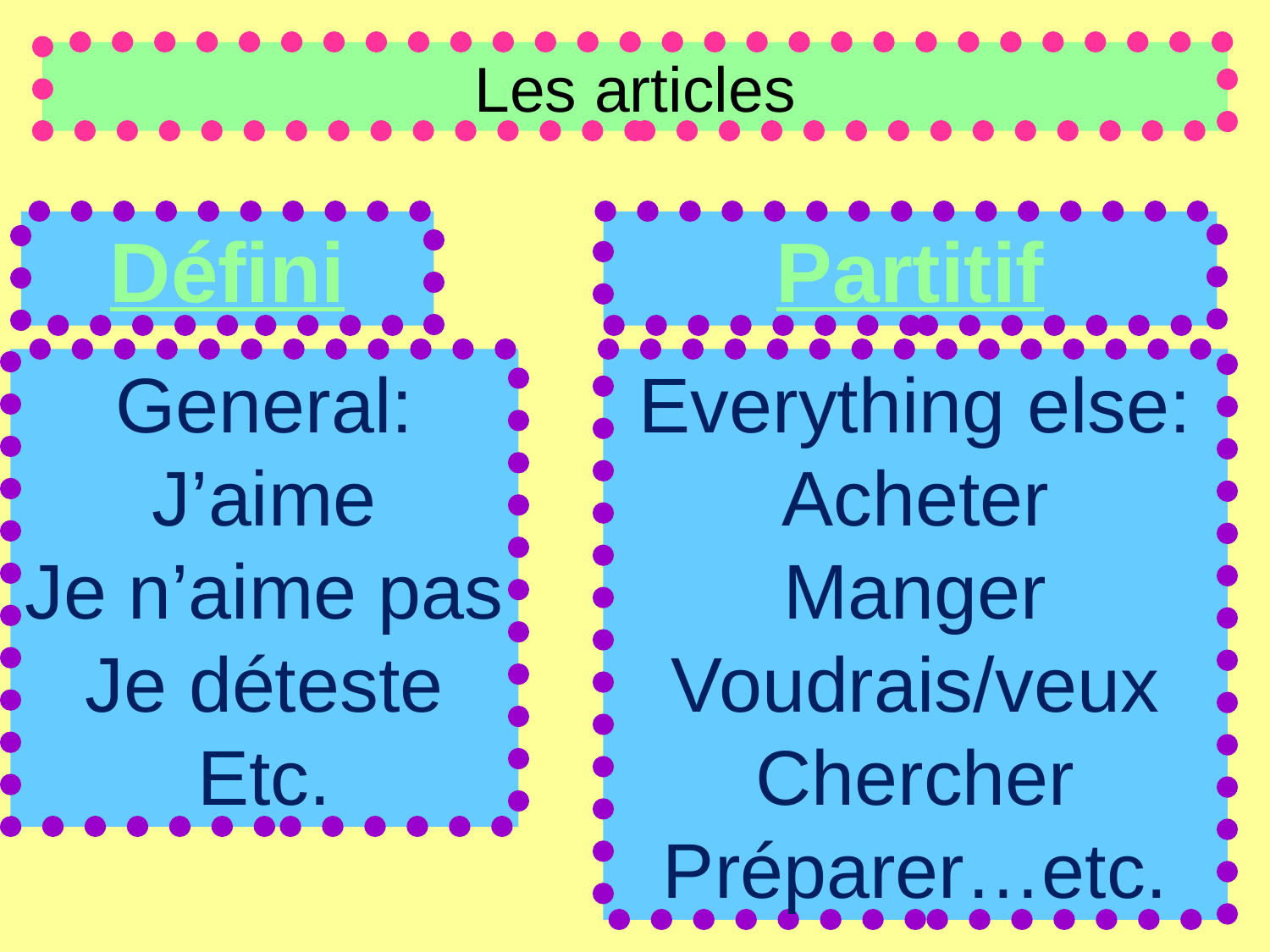

Les articles
Défini
Partitif
General:
J’aime
Je n’aime pas
Je déteste
Etc.
Everything else:
Acheter
Manger
Voudrais/veux
Chercher
Préparer…etc.